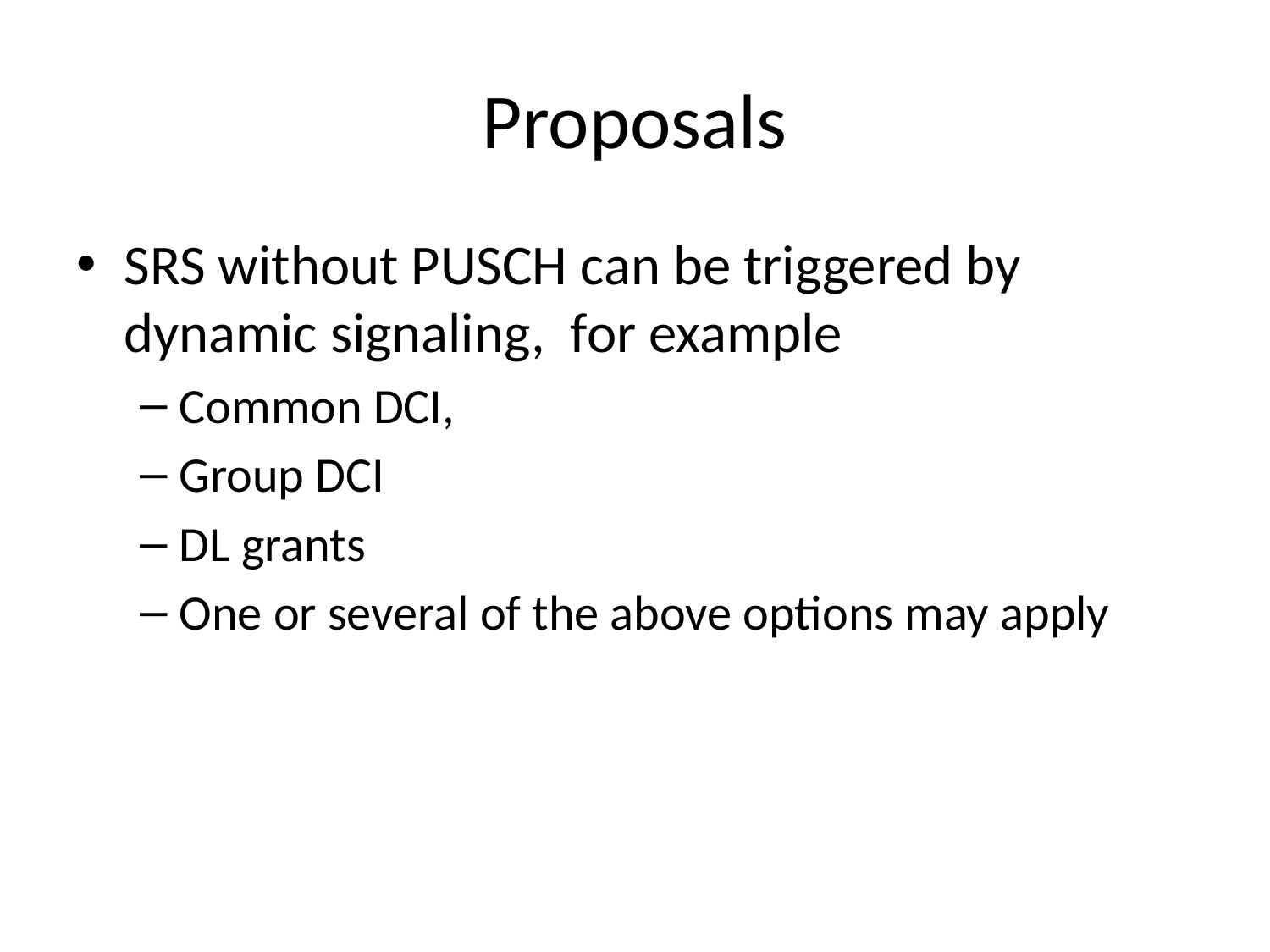

# Proposals
SRS without PUSCH can be triggered by dynamic signaling,  for example
Common DCI,
Group DCI
DL grants
One or several of the above options may apply